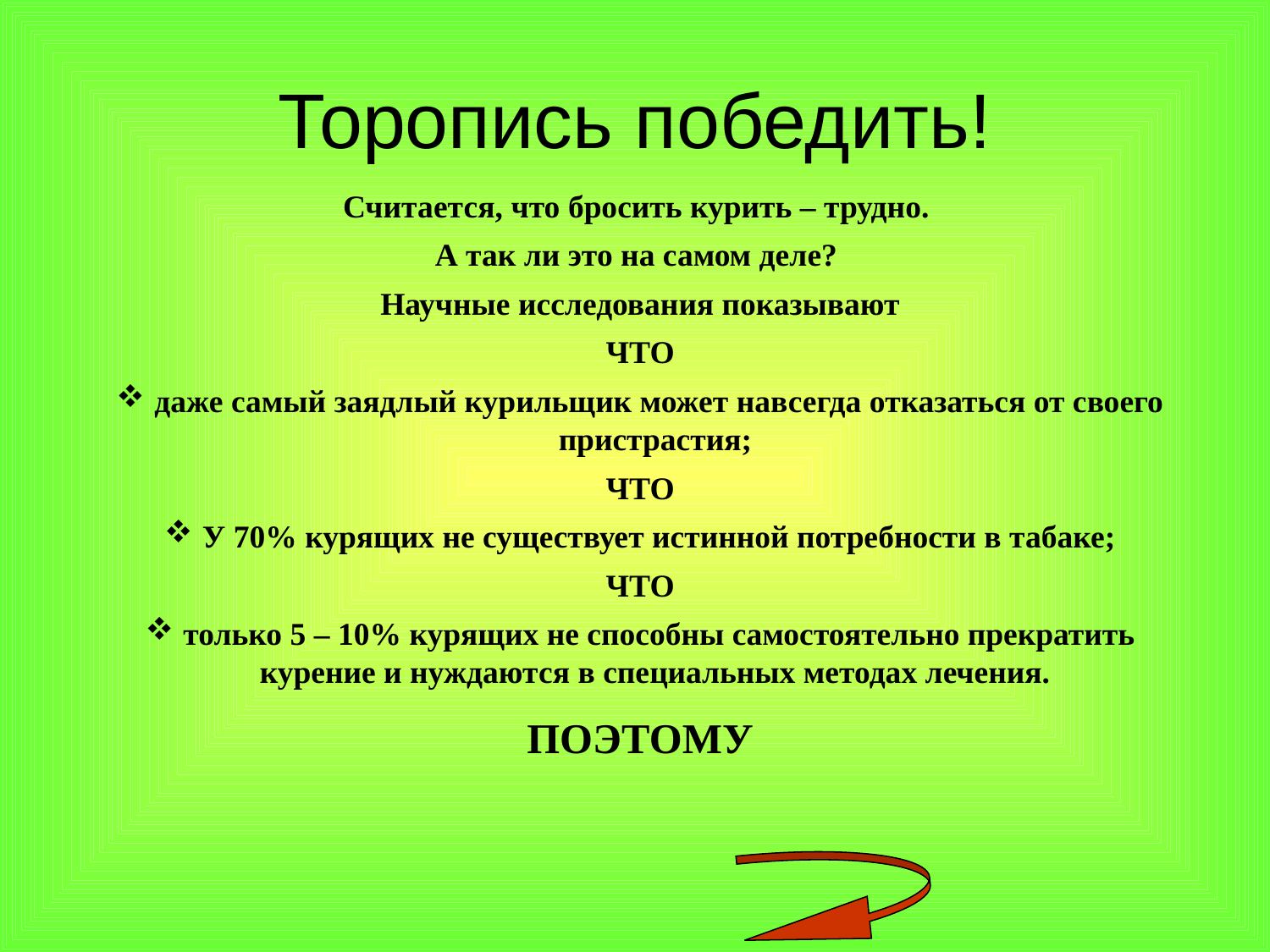

# Торопись победить!
Считается, что бросить курить – трудно.
А так ли это на самом деле?
Научные исследования показывают
ЧТО
 даже самый заядлый курильщик может навсегда отказаться от своего пристрастия;
ЧТО
 У 70% курящих не существует истинной потребности в табаке;
ЧТО
 только 5 – 10% курящих не способны самостоятельно прекратить курение и нуждаются в специальных методах лечения.
ПОЭТОМУ